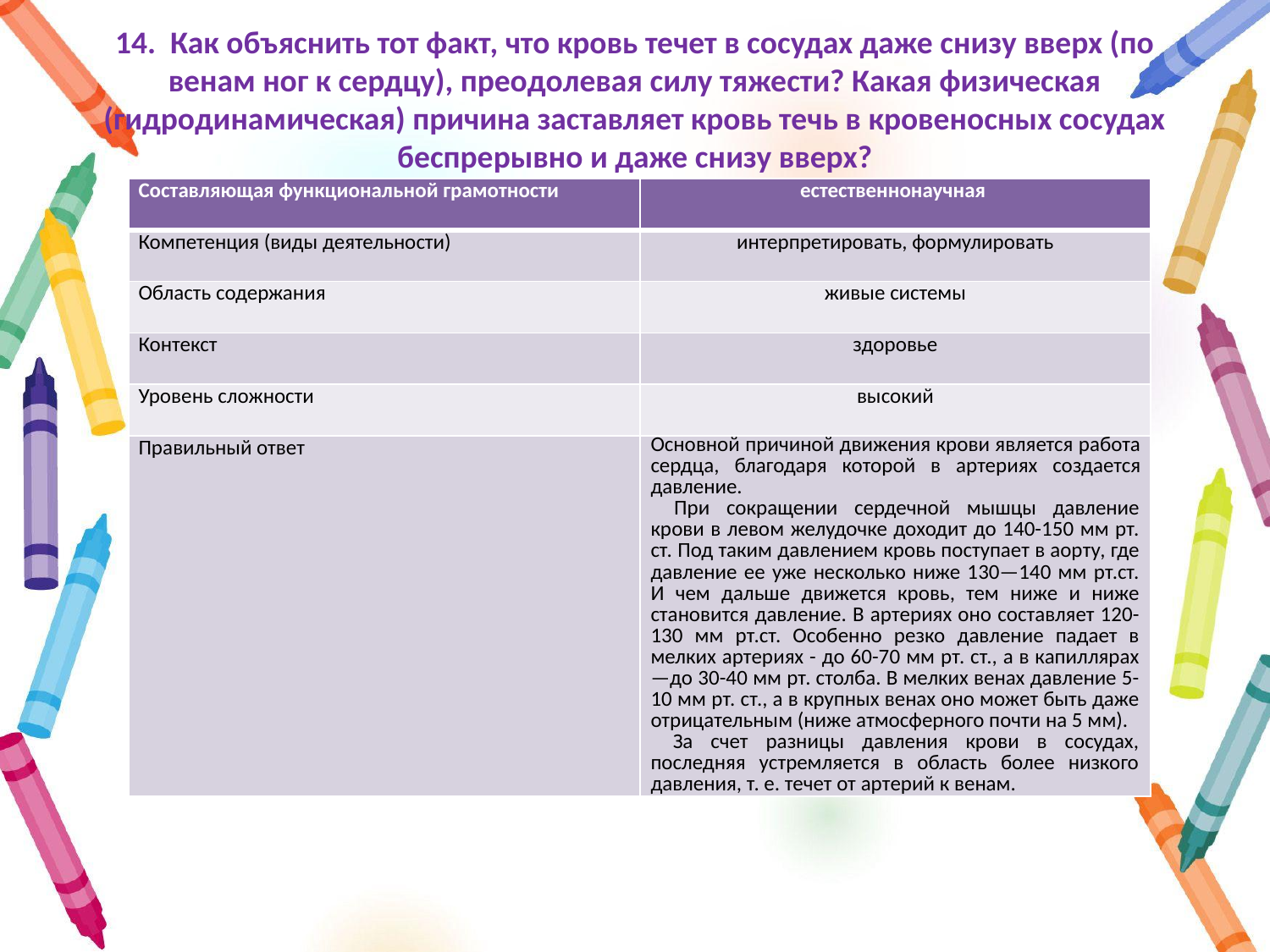

# 14.  Как объяснить тот факт, что кровь течет в сосудах даже снизу вверх (по венам ног к сердцу), преодолевая силу тяжести? Какая физическая (гидродинамическая) причина заставляет кровь течь в кровеносных сосудах беспрерывно и даже снизу вверх?
| Составляющая функциональной грамотности | естественнонаучная |
| --- | --- |
| Компетенция (виды деятельности) | интерпретировать, формулировать |
| Область содержания | живые системы |
| Контекст | здоровье |
| Уровень сложности | высокий |
| Правильный ответ | Основной причиной движения крови является работа сердца, благодаря которой в артериях создается давление. При сокращении сердечной мышцы давление крови в левом желудочке доходит до 140-150 мм рт. ст. Под таким давлением кровь поступает в аорту, где давление ее уже несколько ниже 130—140 мм рт.ст. И чем дальше движется кровь, тем ниже и ниже становится давление. В артериях оно составляет 120-130 мм рт.ст. Особенно резко давление падает в мелких артериях - до 60-70 мм рт. ст., а в капиллярах—до 30-40 мм рт. столба. В мелких венах давление 5-10 мм рт. ст., а в крупных венах оно может быть даже отрицательным (ниже атмосферного почти на 5 мм). За счет разницы давления крови в сосудах, последняя устремляется в область более низкого давления, т. е. течет от артерий к венам. |